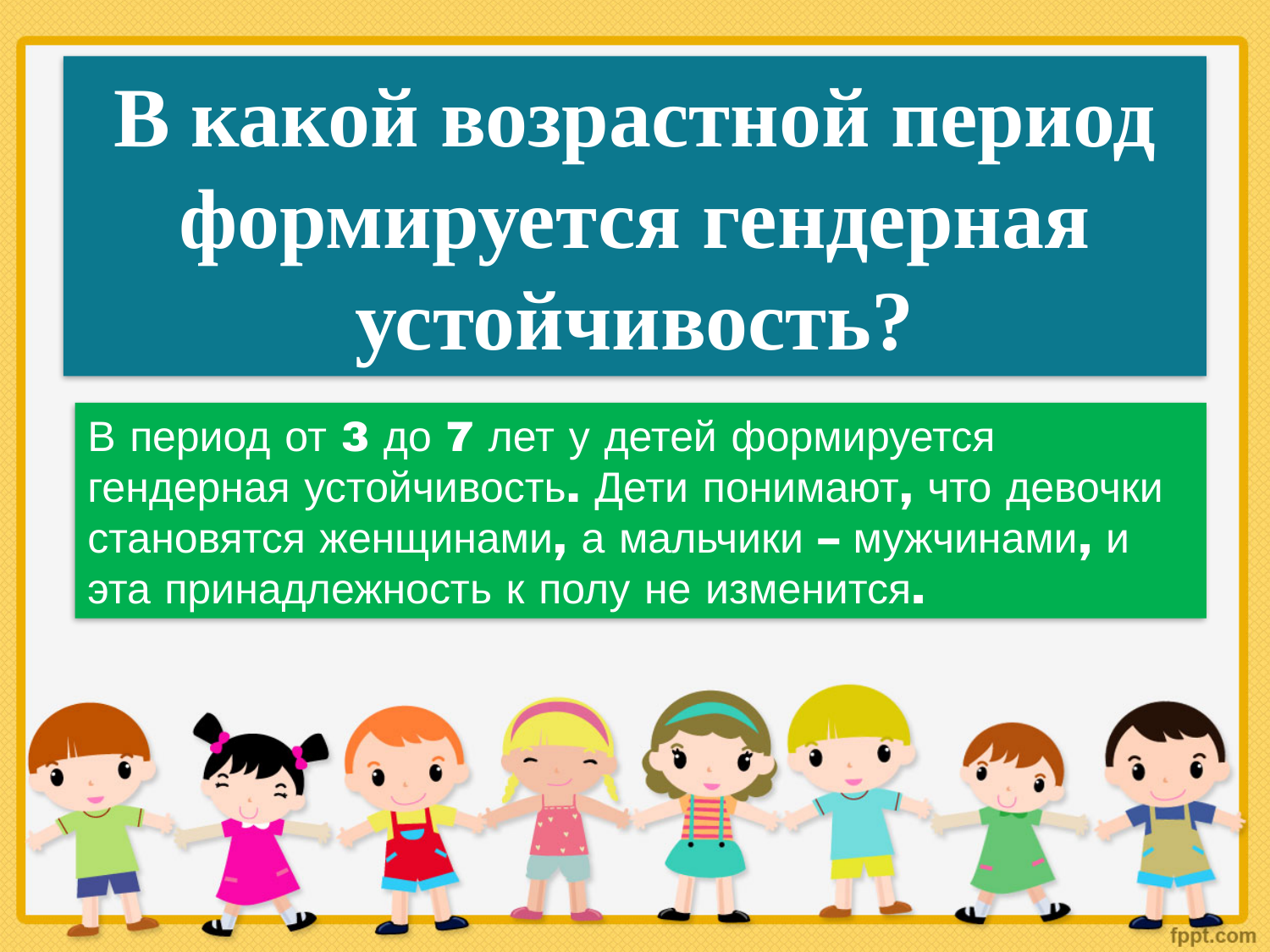

В какой возрастной период формируется гендерная устойчивость?
В период от 3 до 7 лет у детей формируется гендерная устойчивость. Дети понимают, что девочки становятся женщинами, а мальчики – мужчинами, и эта принадлежность к полу не изменится.